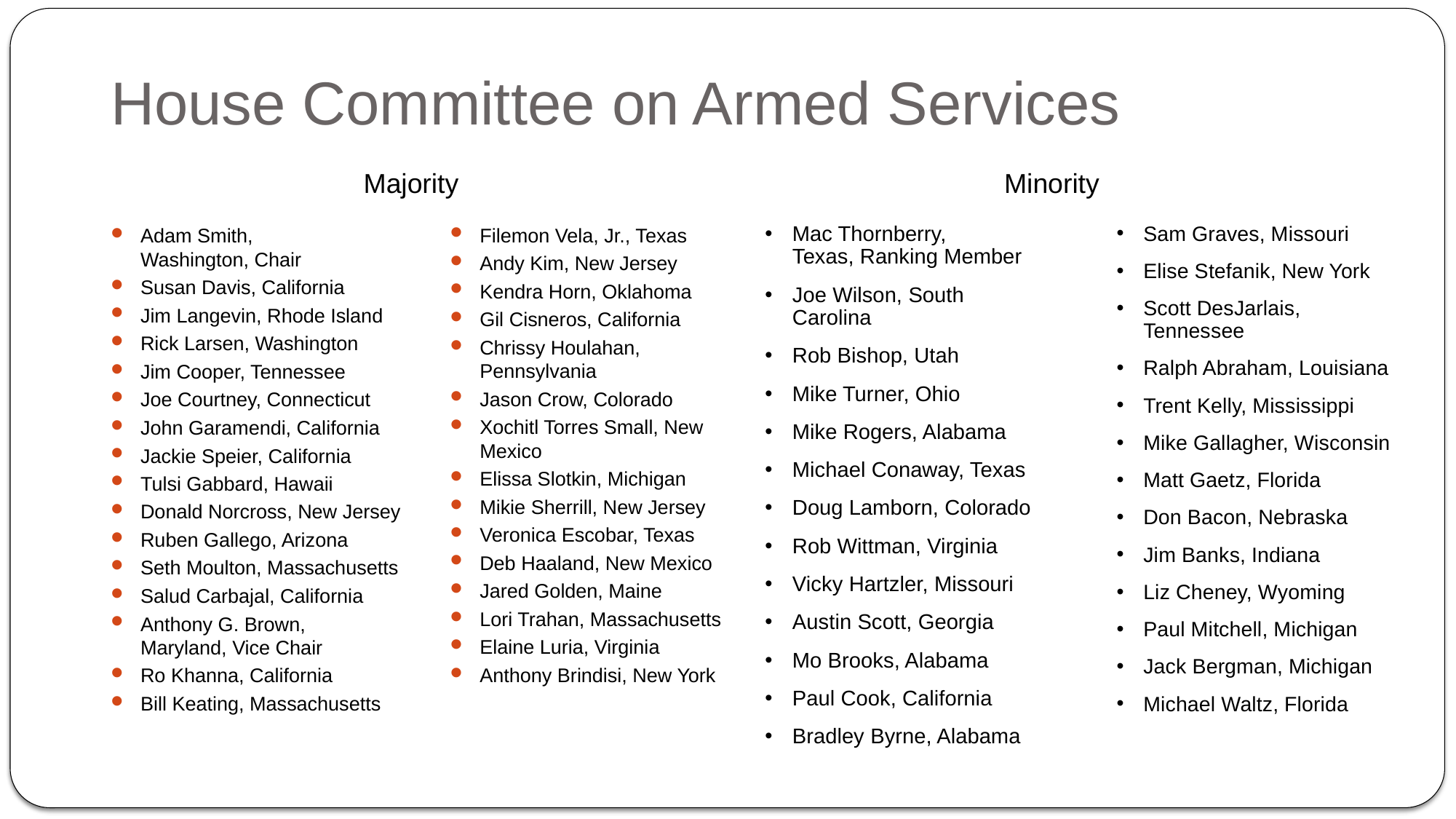

# House Committee on Armed Services
Minority
Majority
Filemon Vela, Jr., Texas
Andy Kim, New Jersey
Kendra Horn, Oklahoma
Gil Cisneros, California
Chrissy Houlahan, Pennsylvania
Jason Crow, Colorado
Xochitl Torres Small, New Mexico
Elissa Slotkin, Michigan
Mikie Sherrill, New Jersey
Veronica Escobar, Texas
Deb Haaland, New Mexico
Jared Golden, Maine
Lori Trahan, Massachusetts
Elaine Luria, Virginia
Anthony Brindisi, New York

Mac Thornberry, Texas, Ranking Member
Joe Wilson, South Carolina
Rob Bishop, Utah
Mike Turner, Ohio
Mike Rogers, Alabama
Michael Conaway, Texas
Doug Lamborn, Colorado
Rob Wittman, Virginia
Vicky Hartzler, Missouri
Austin Scott, Georgia
Mo Brooks, Alabama
Paul Cook, California
Bradley Byrne, Alabama
Sam Graves, Missouri
Elise Stefanik, New York
Scott DesJarlais, Tennessee
Ralph Abraham, Louisiana
Trent Kelly, Mississippi
Mike Gallagher, Wisconsin
Matt Gaetz, Florida
Don Bacon, Nebraska
Jim Banks, Indiana
Liz Cheney, Wyoming
Paul Mitchell, Michigan
Jack Bergman, Michigan
Michael Waltz, Florida

Adam Smith, Washington, Chair
Susan Davis, California
Jim Langevin, Rhode Island
Rick Larsen, Washington
Jim Cooper, Tennessee
Joe Courtney, Connecticut
John Garamendi, California
Jackie Speier, California
Tulsi Gabbard, Hawaii
Donald Norcross, New Jersey
Ruben Gallego, Arizona
Seth Moulton, Massachusetts
Salud Carbajal, California
Anthony G. Brown, Maryland, Vice Chair
Ro Khanna, California
Bill Keating, Massachusetts